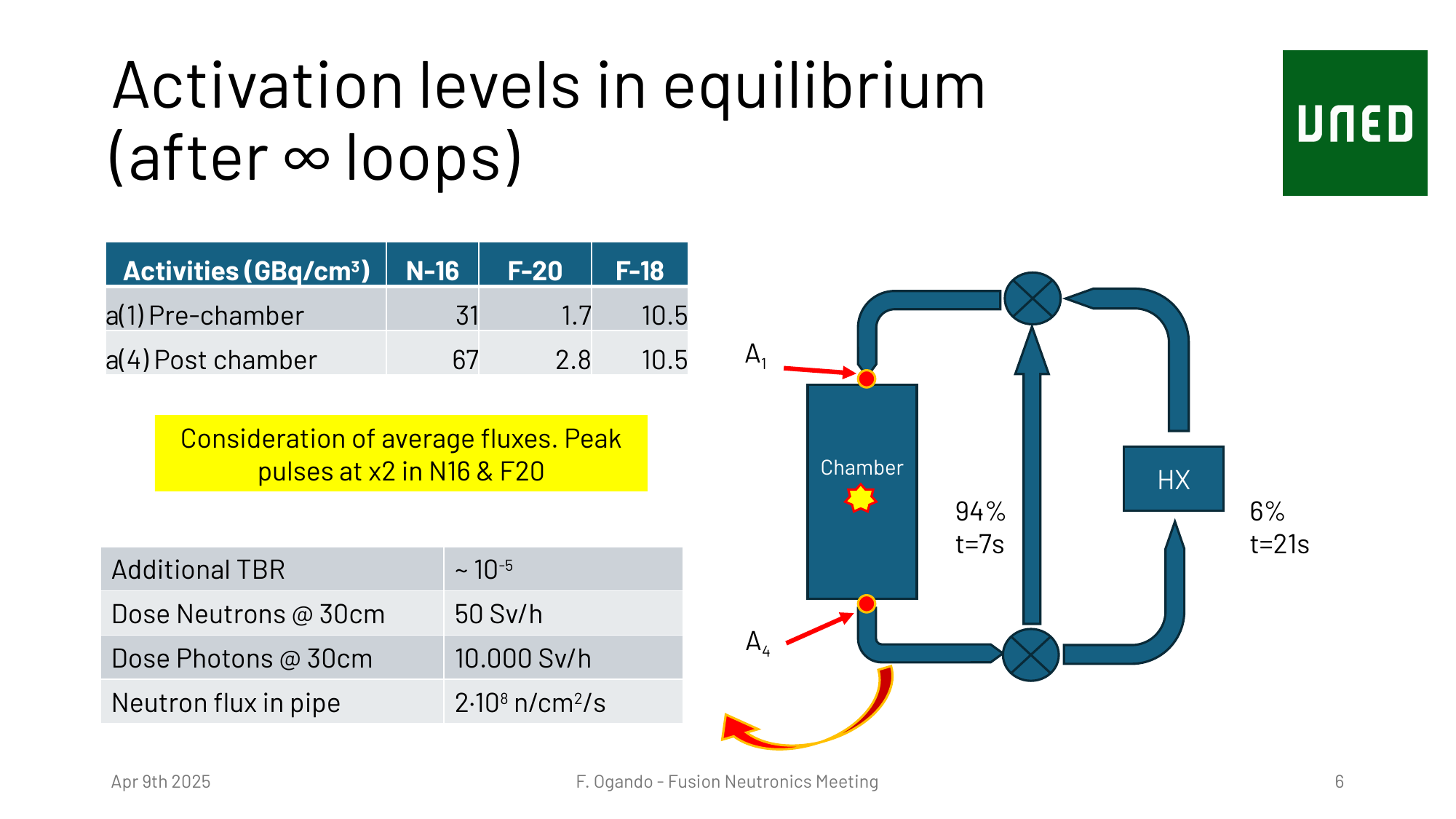

# Activation levels in equilibrium (after ∞ loops)
| Activities (GBq/cm3) | N-16 | F-20 | F-18 |
| --- | --- | --- | --- |
| a(1) Pre-chamber | 31 | 1.7 | 10.5 |
| a(4) Post chamber | 67 | 2.8 | 10.5 |

A1

Chamber

Consideration of average fluxes. Peak pulses at x2 in N16 & F20
HX

94%
t=7s
6%
t=21s

| Additional TBR | ~ 10-5 |
| --- | --- |
| Dose Neutrons @ 30cm | 50 Sv/h |
| Dose Photons @ 30cm | 10.000 Sv/h |
| Neutron flux in pipe | 2·108 n/cm2/s |

A4

Apr 9th 2025
F. Ogando - Fusion Neutronics Meeting
6